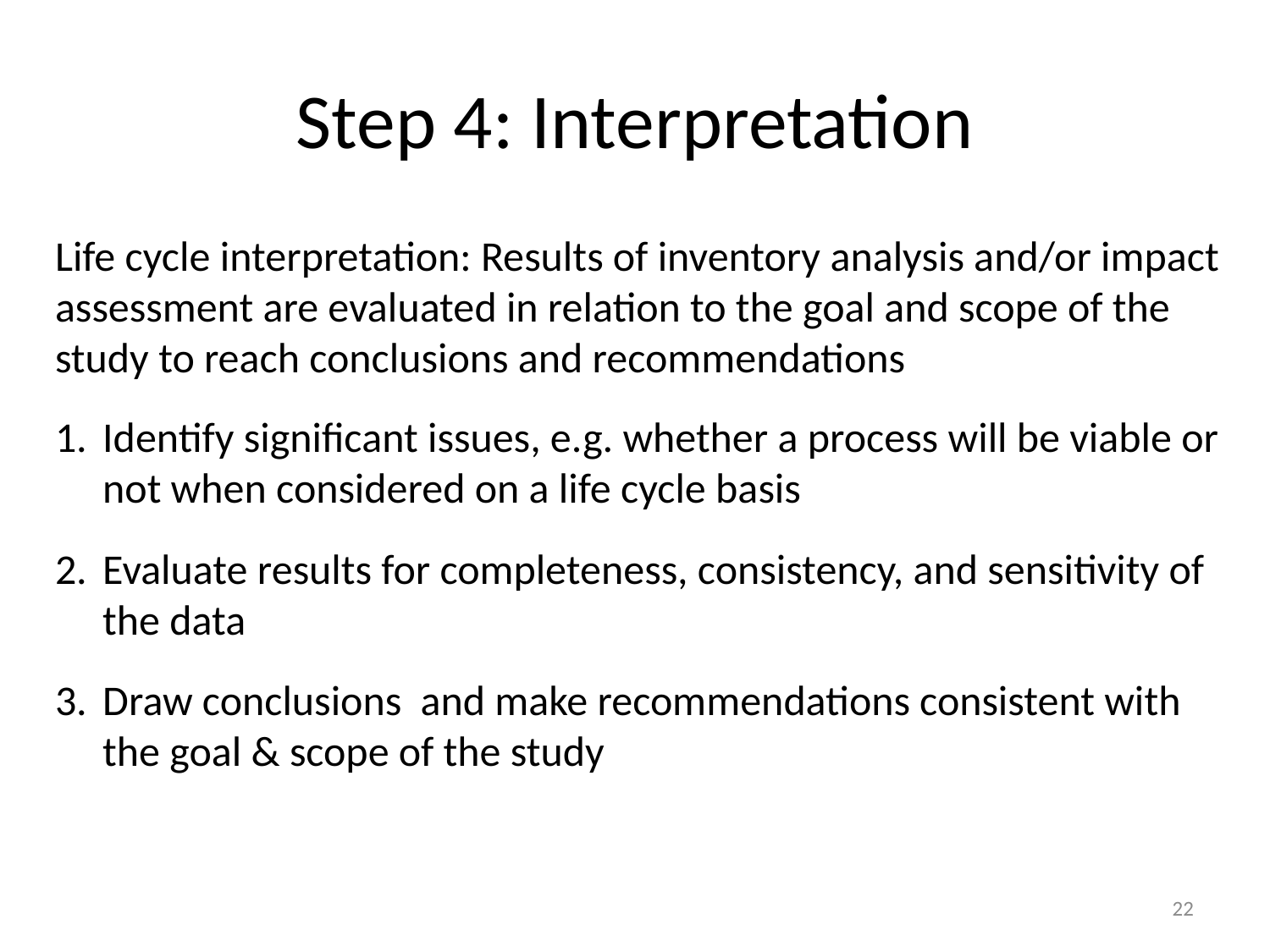

# Step 4: Interpretation
Life cycle interpretation: Results of inventory analysis and/or impact assessment are evaluated in relation to the goal and scope of the study to reach conclusions and recommendations
Identify significant issues, e.g. whether a process will be viable or not when considered on a life cycle basis
Evaluate results for completeness, consistency, and sensitivity of the data
Draw conclusions  and make recommendations consistent with the goal & scope of the study

22